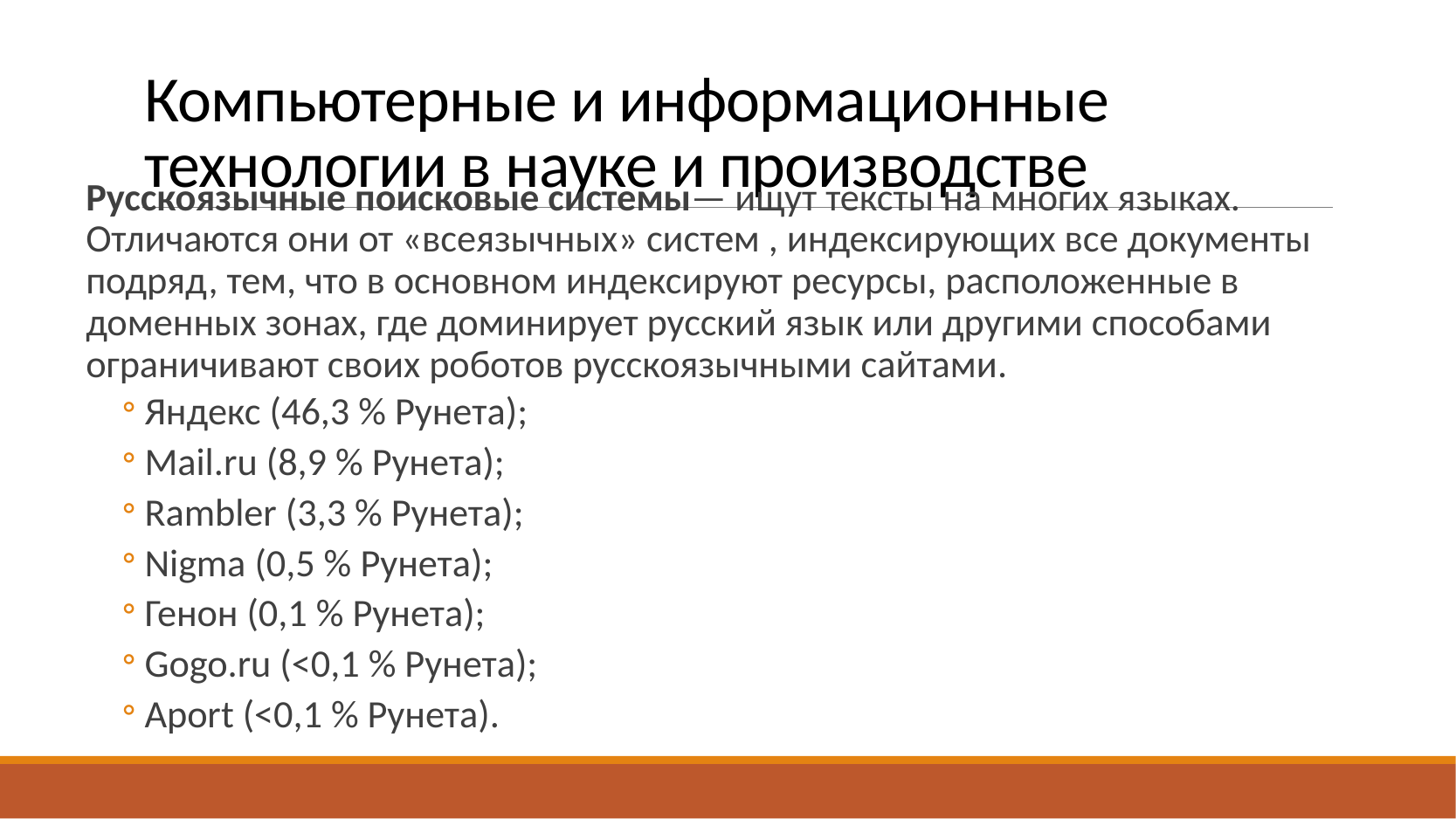

# Компьютерные и информационные технологии в науке и производстве
	Русскоязычные поисковые системы— ищут тексты на многих языках. Отличаются они от «всеязычных» систем , индексирующих все документы подряд, тем, что в основном индексируют ресурсы, расположенные в доменных зонах, где доминирует русский язык или другими способами ограничивают своих роботов русскоязычными сайтами.
Яндекс (46,3 % Рунета);
Mail.ru (8,9 % Рунета);
Rambler (3,3 % Рунета);
Nigma (0,5 % Рунета);
Генон (0,1 % Рунета);
Gogo.ru (<0,1 % Рунета);
Aport (<0,1 % Рунета).